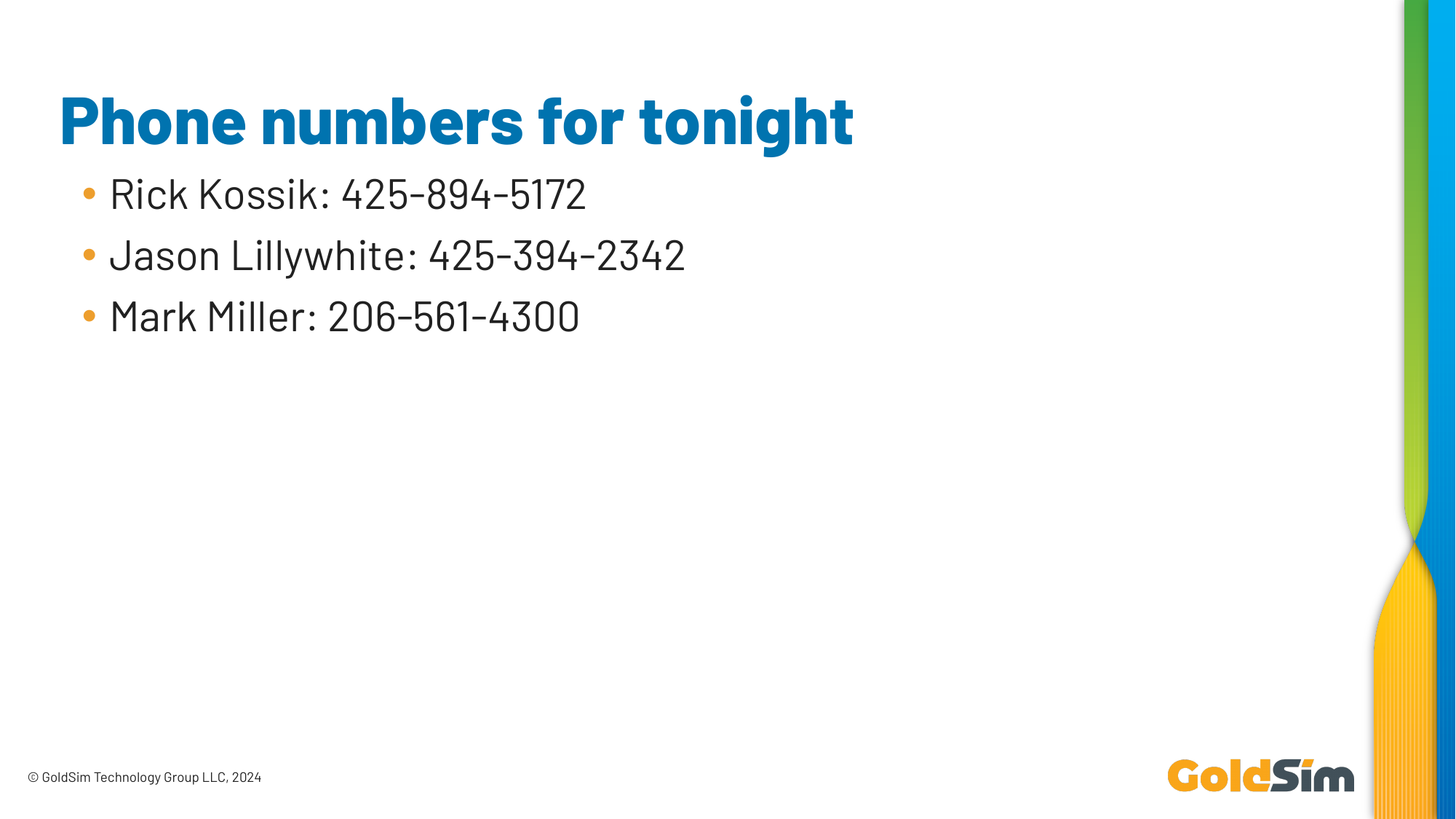

# Phone numbers for tonight
Rick Kossik: 425-894-5172
Jason Lillywhite: 425-394-2342
Mark Miller: 206-561-4300

© GoldSim Technology Group LLC, 2024